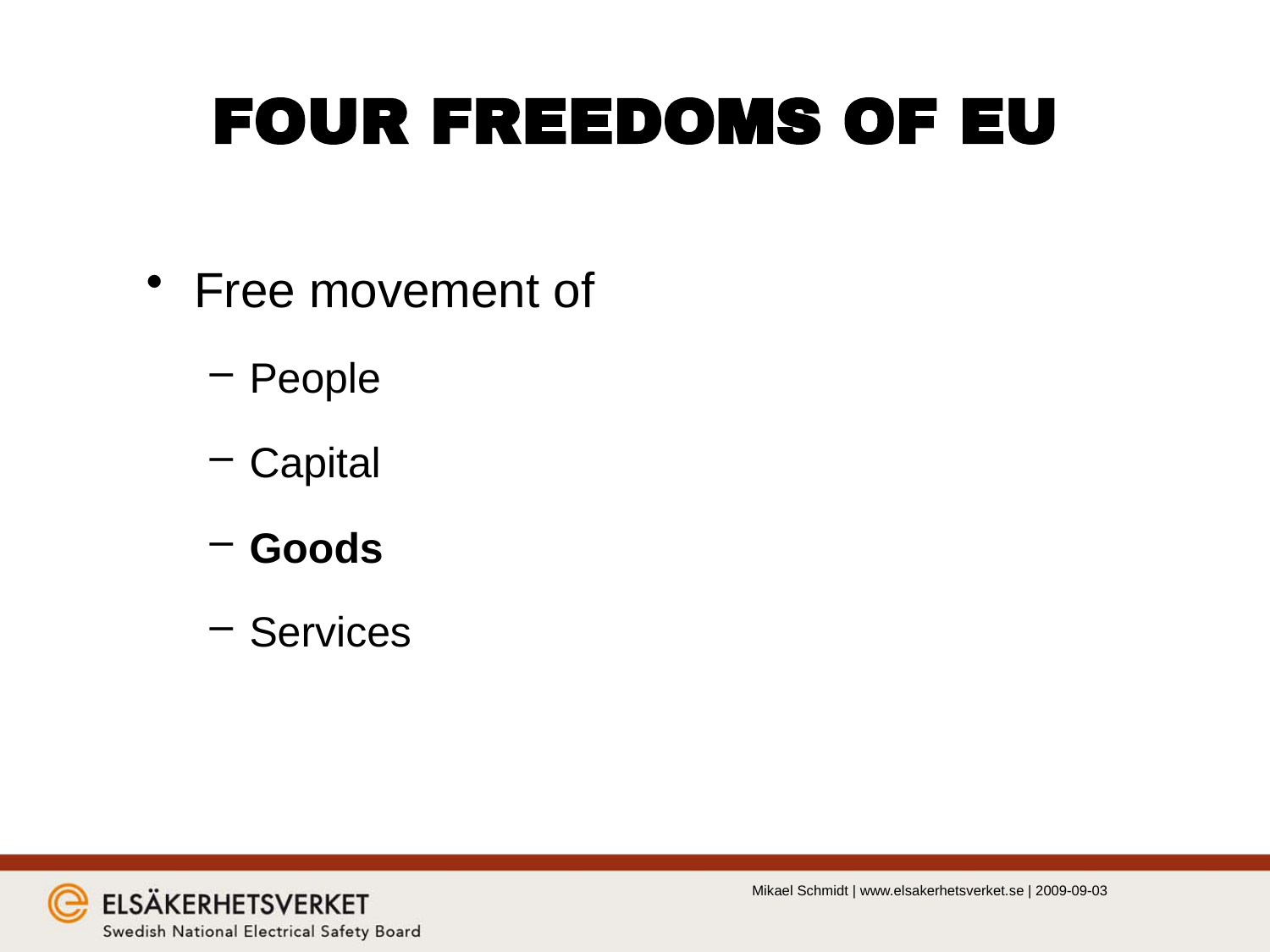

# FOUR FREEDOMS OF EU
Free movement of
People
Capital
Goods
Services

Mikael Schmidt | www.elsakerhetsverket.se | 2009-09-03